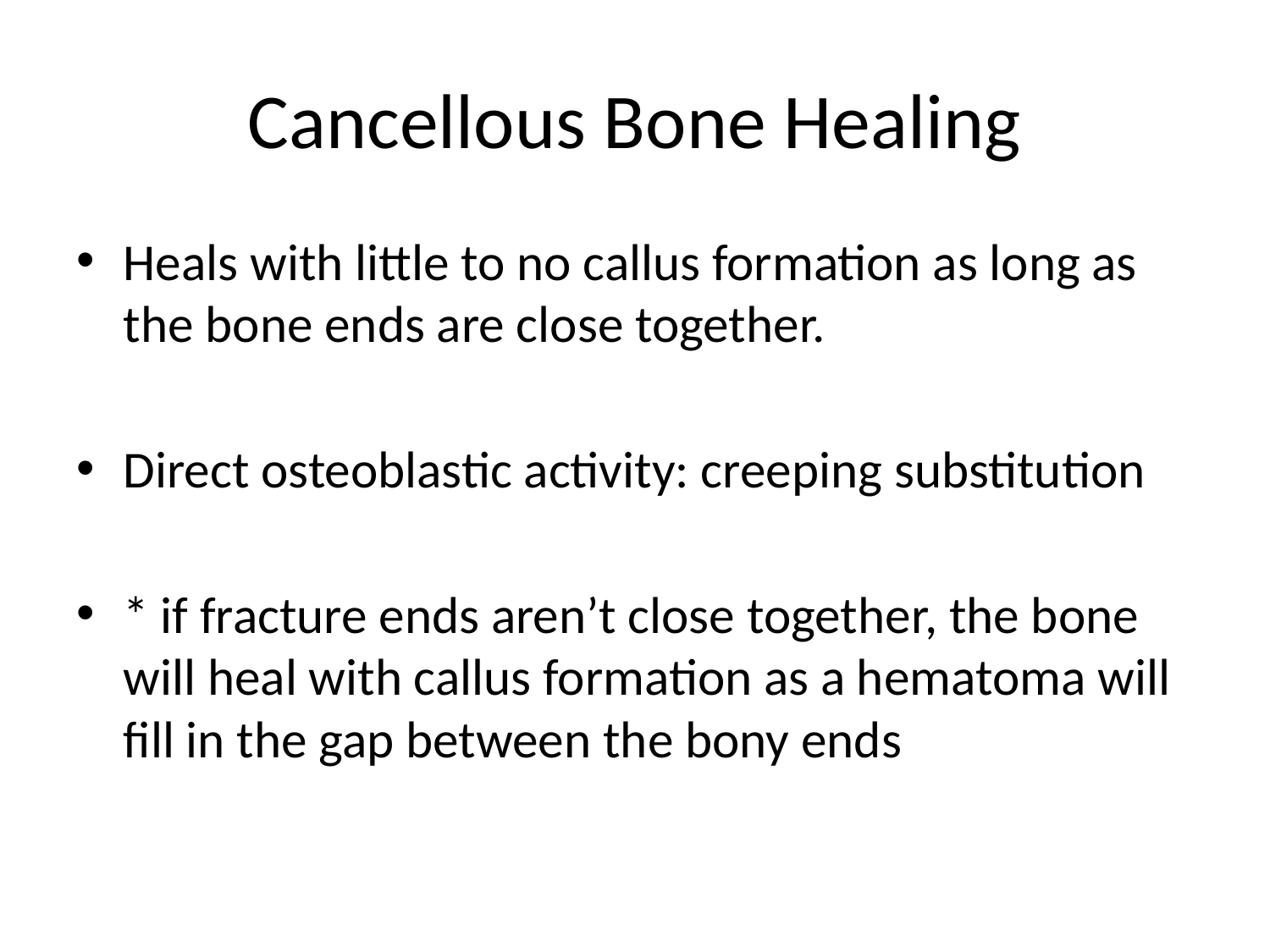

# Cancellous Bone Healing
Heals with little to no callus formation as long as the bone ends are close together.

Direct osteoblastic activity: creeping substitution

* if fracture ends aren’t close together, the bone will heal with callus formation as a hematoma will fill in the gap between the bony ends